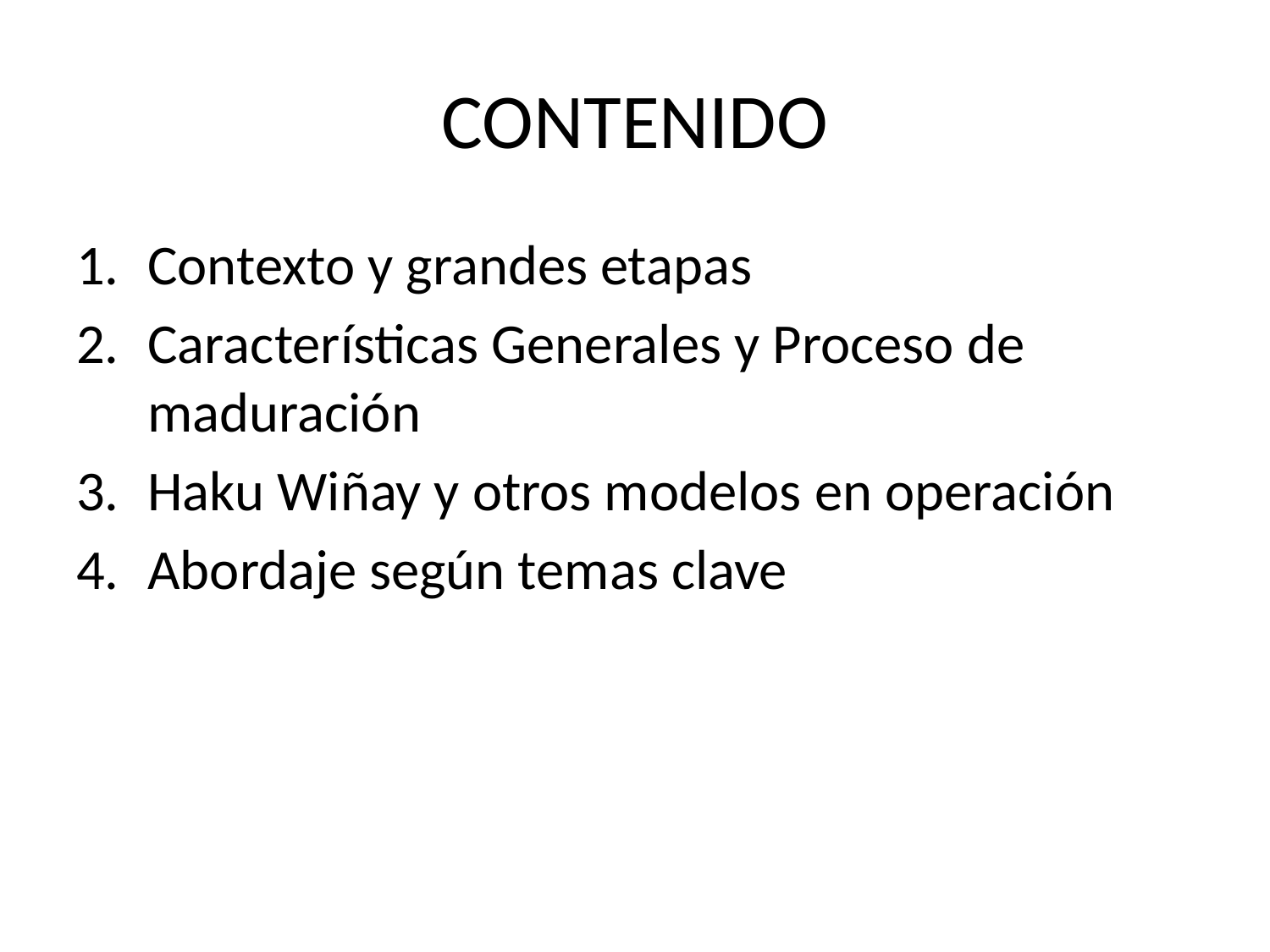

# CONTENIDO
Contexto y grandes etapas
Características Generales y Proceso de maduración
Haku Wiñay y otros modelos en operación
Abordaje según temas clave